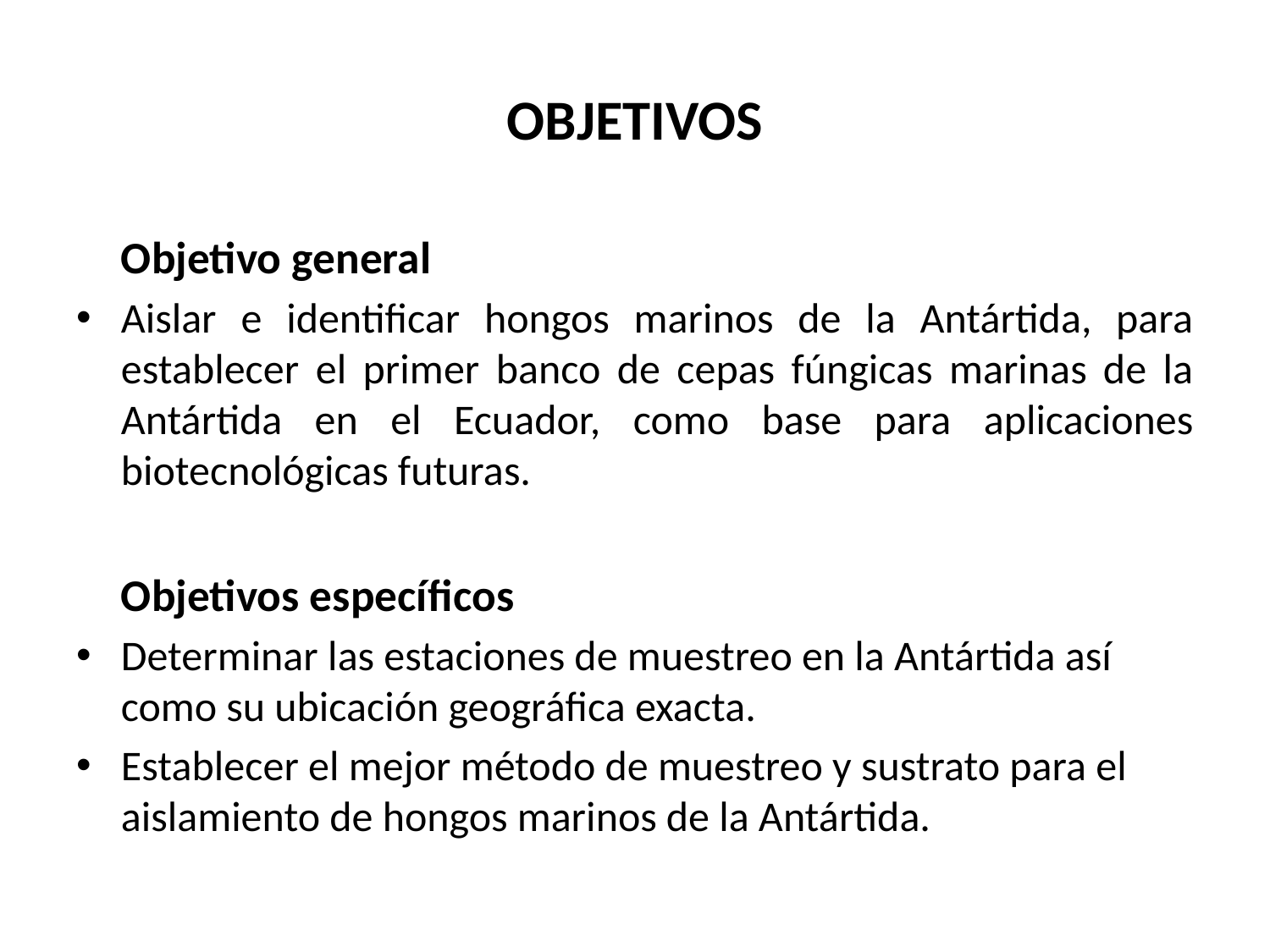

# OBJETIVOS
	Objetivo general
Aislar e identificar hongos marinos de la Antártida, para establecer el primer banco de cepas fúngicas marinas de la Antártida en el Ecuador, como base para aplicaciones biotecnológicas futuras.

	Objetivos específicos
Determinar las estaciones de muestreo en la Antártida así como su ubicación geográfica exacta.
Establecer el mejor método de muestreo y sustrato para el aislamiento de hongos marinos de la Antártida.